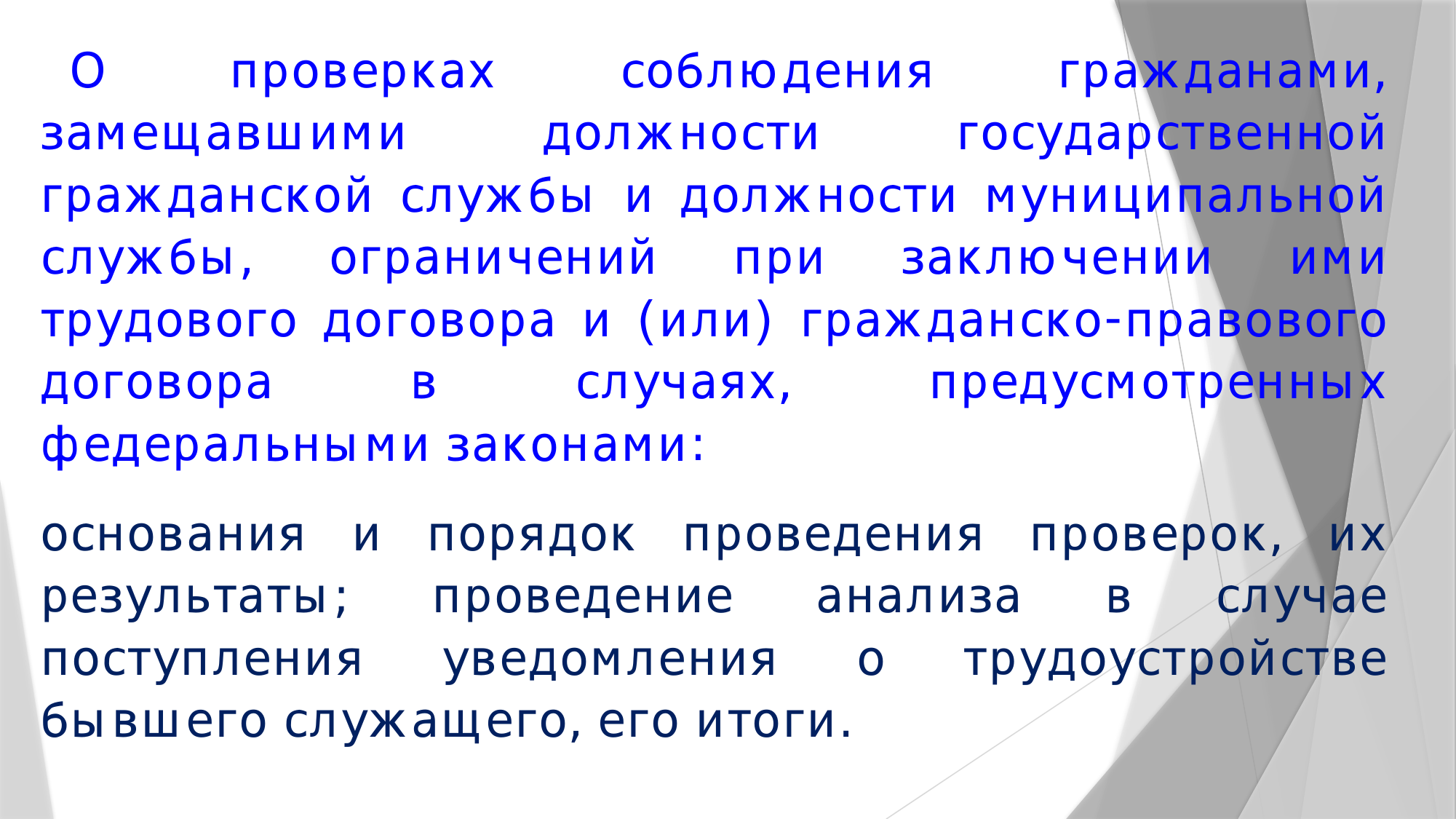

О проверках соблюдения гражданами, замещавшими должности государственной гражданской службы и должности муниципальной службы, ограничений при заключении ими трудового договора и (или) гражданско-правового договора в случаях, предусмотренных федеральными законами:
основания и порядок проведения проверок, их результаты; проведение анализа в случае поступления уведомления о трудоустройстве бывшего служащего, его итоги.